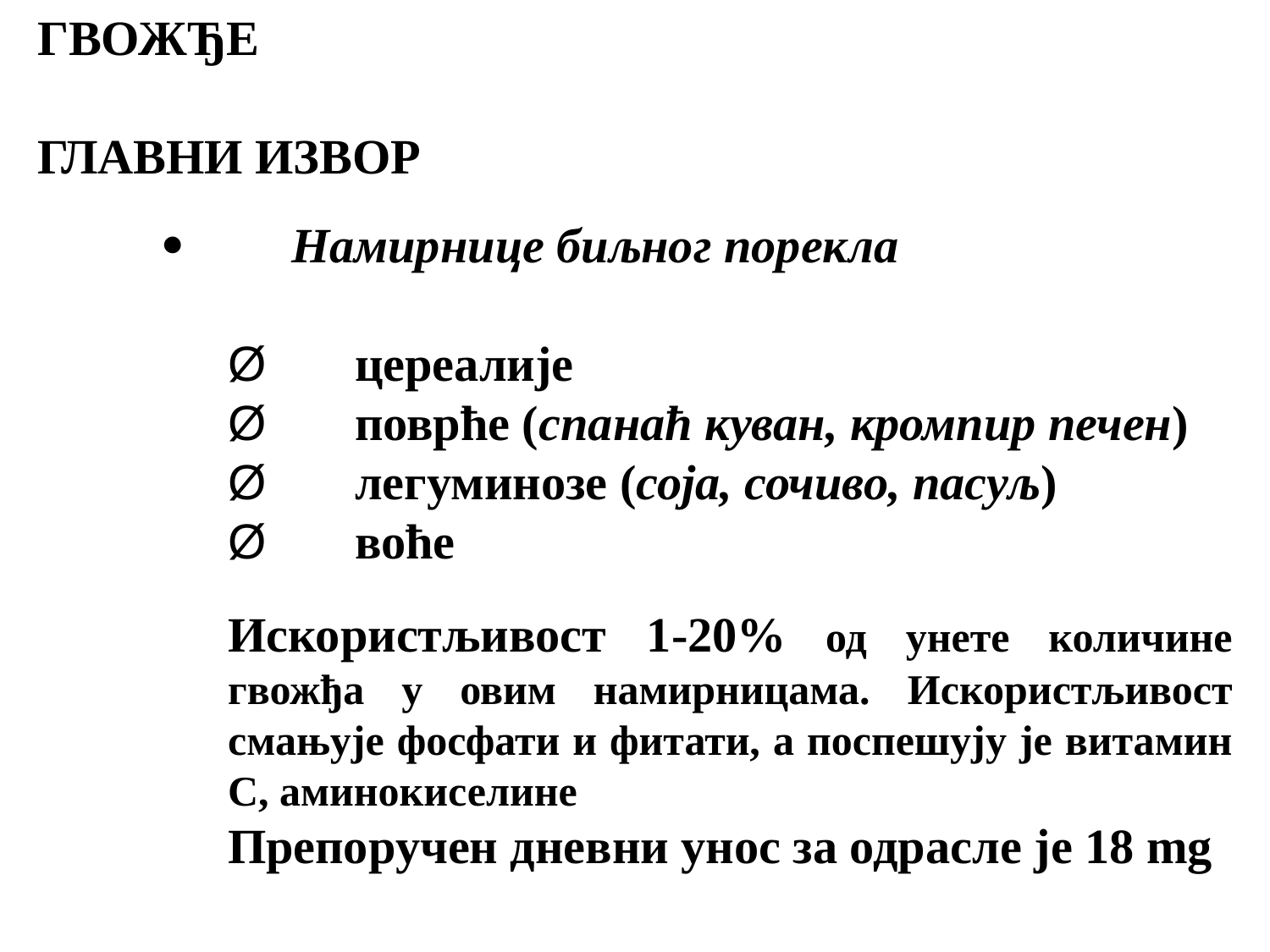

ГВОЖЂЕ

ГЛАВНИ ИЗВОР

•	Намирнице биљног порекла

Ø	цереалије
Ø	поврће (спанаћ куван, кромпир печен)
Ø	легуминозе (соја, сочиво, пасуљ)
Ø	воће

Искористљивост 1-20% од унете количине гвожђа у овим намирницама. Искористљивост смањује фосфати и фитати, а поспешују је витамин С, аминокиселине
Препоручен дневни унос за одрасле је 18 mg